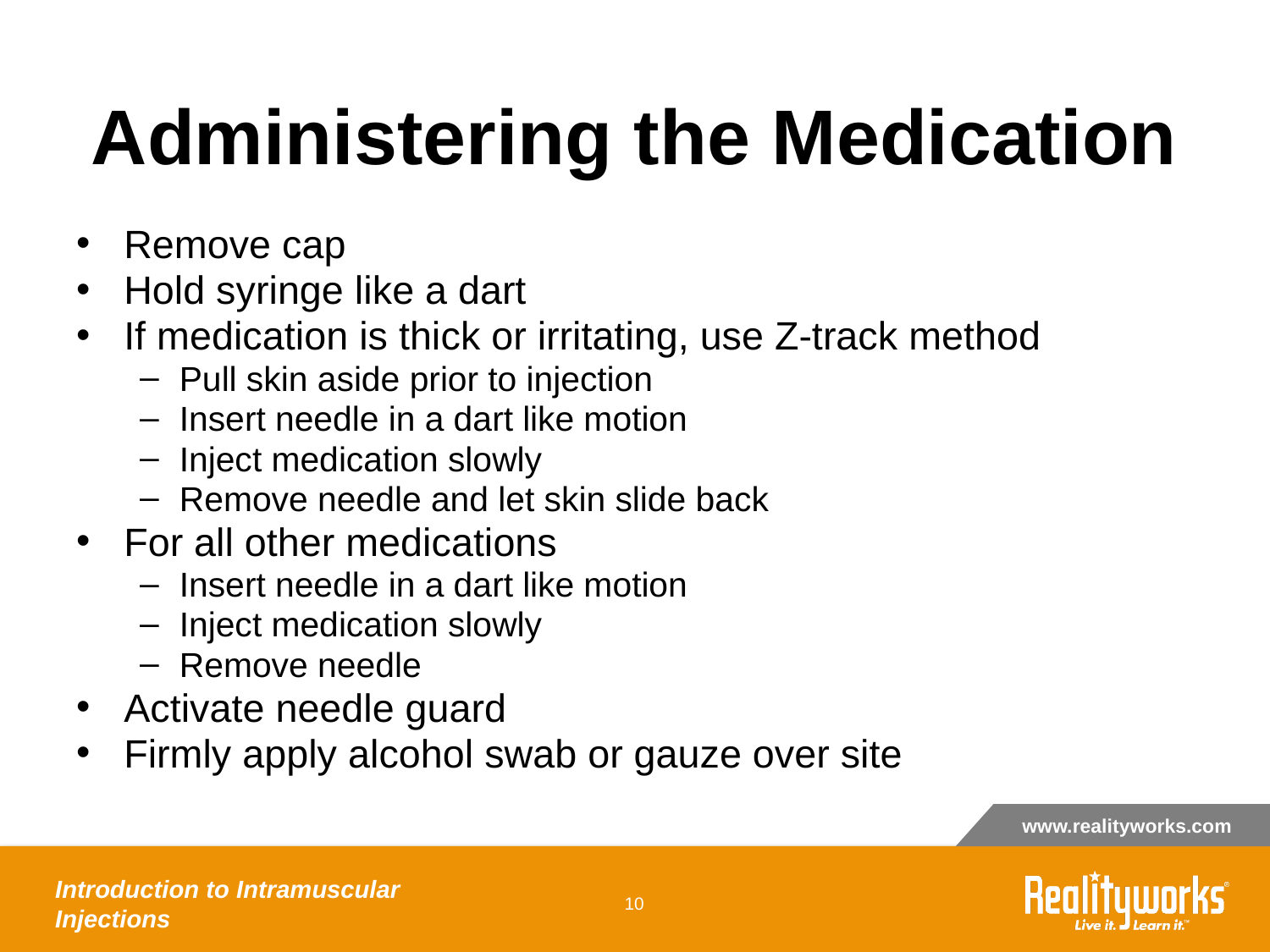

# Administering the Medication
Remove cap
Hold syringe like a dart
If medication is thick or irritating, use Z-track method
Pull skin aside prior to injection
Insert needle in a dart like motion
Inject medication slowly
Remove needle and let skin slide back
For all other medications
Insert needle in a dart like motion
Inject medication slowly
Remove needle
Activate needle guard
Firmly apply alcohol swab or gauze over site
Introduction to Intramuscular Injections
10